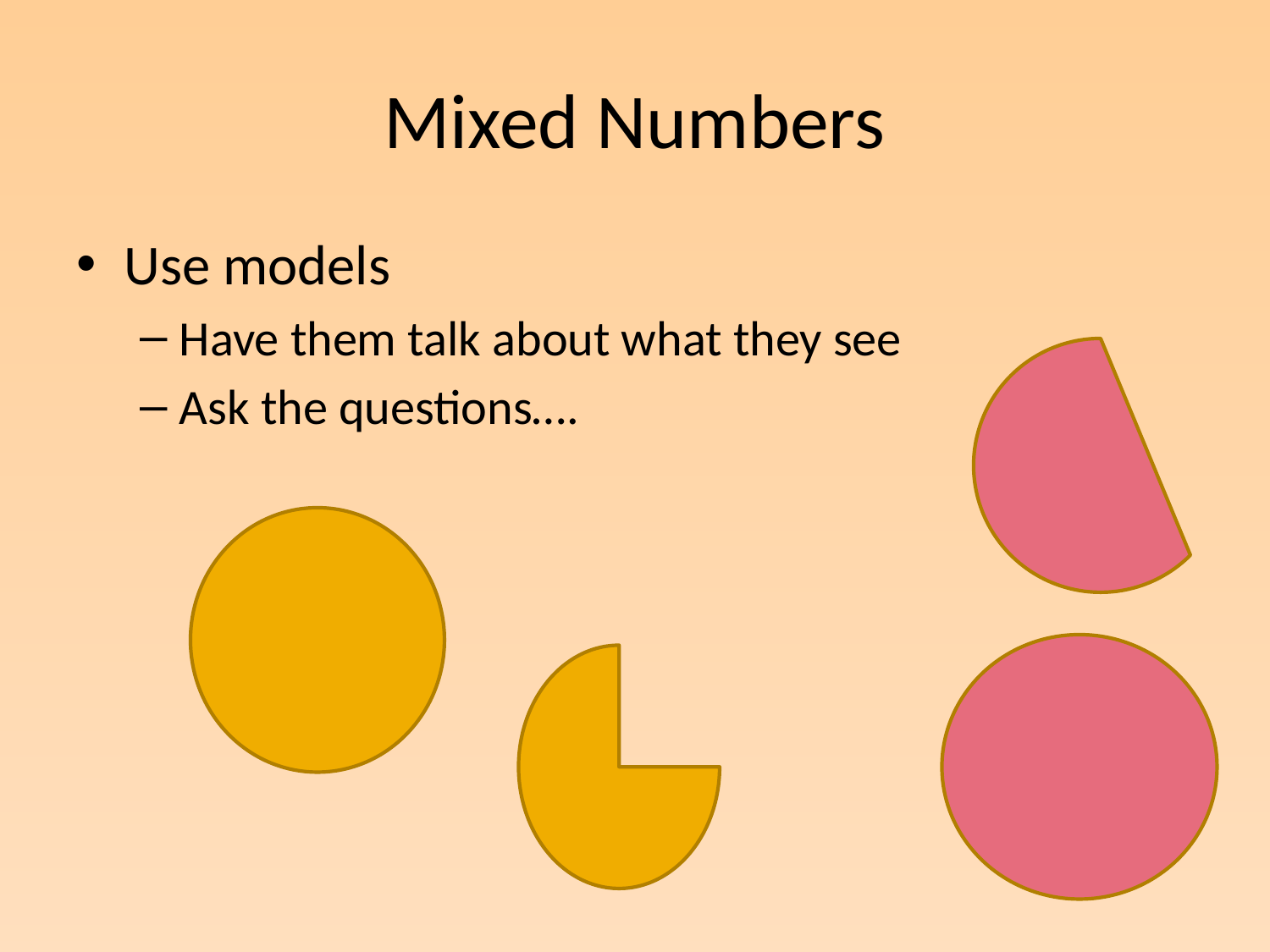

# Mixed Numbers
Use models
Have them talk about what they see
Ask the questions….